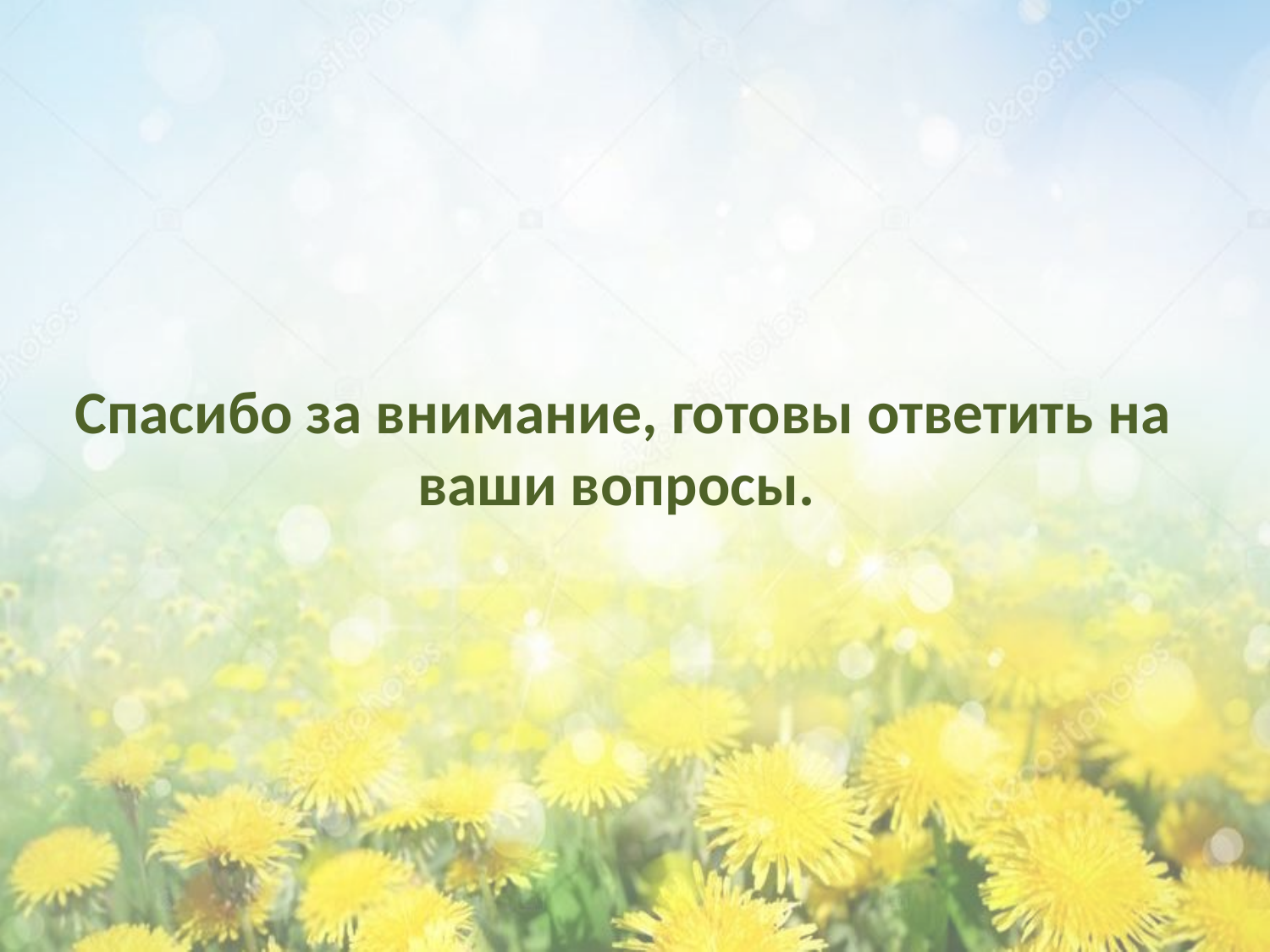

# Спасибо за внимание, готовы ответить на ваши вопросы.